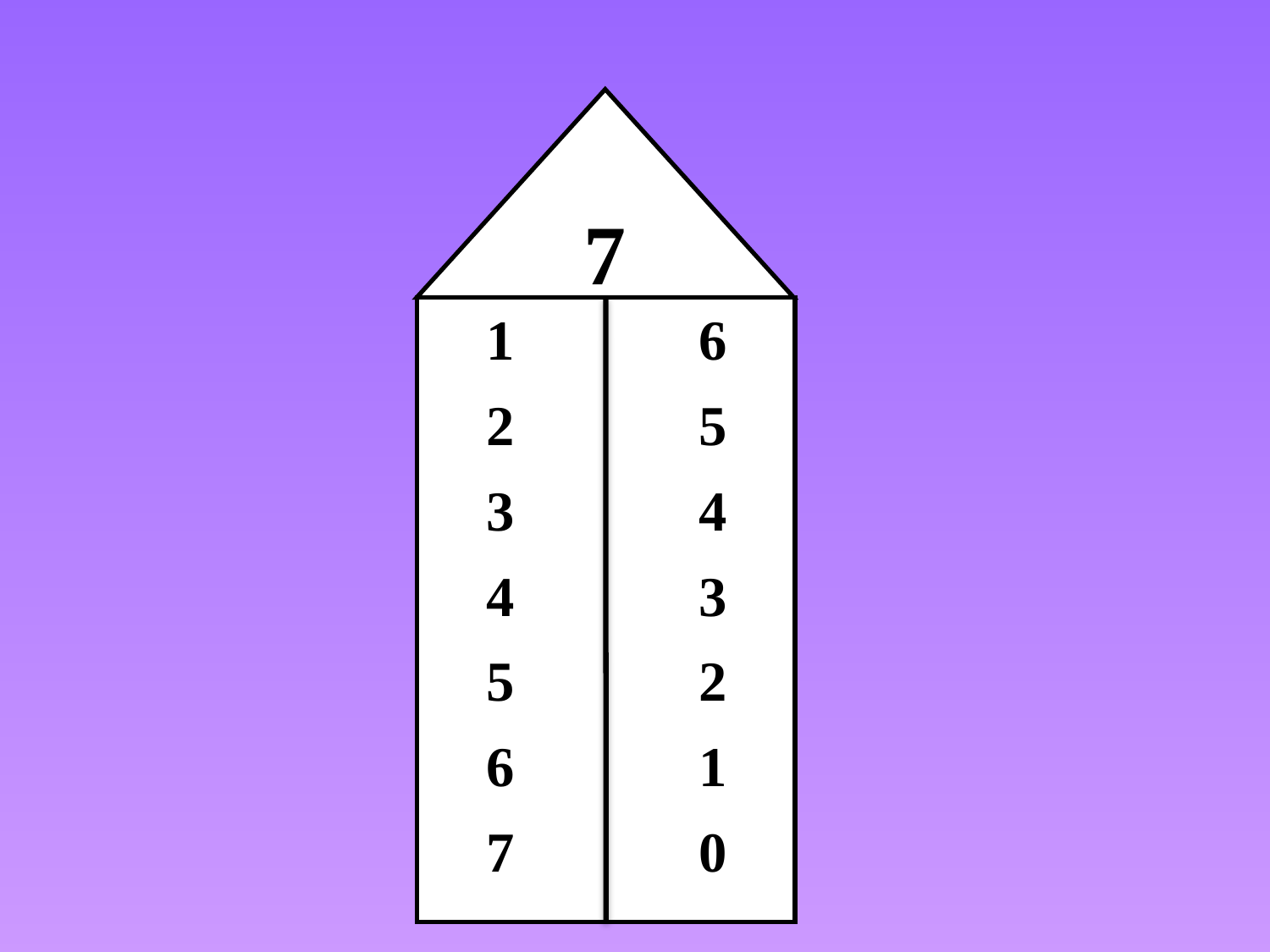

7
    1             6
    2             5
    3             4
    4             3
    5             2
    6             1
    7             0